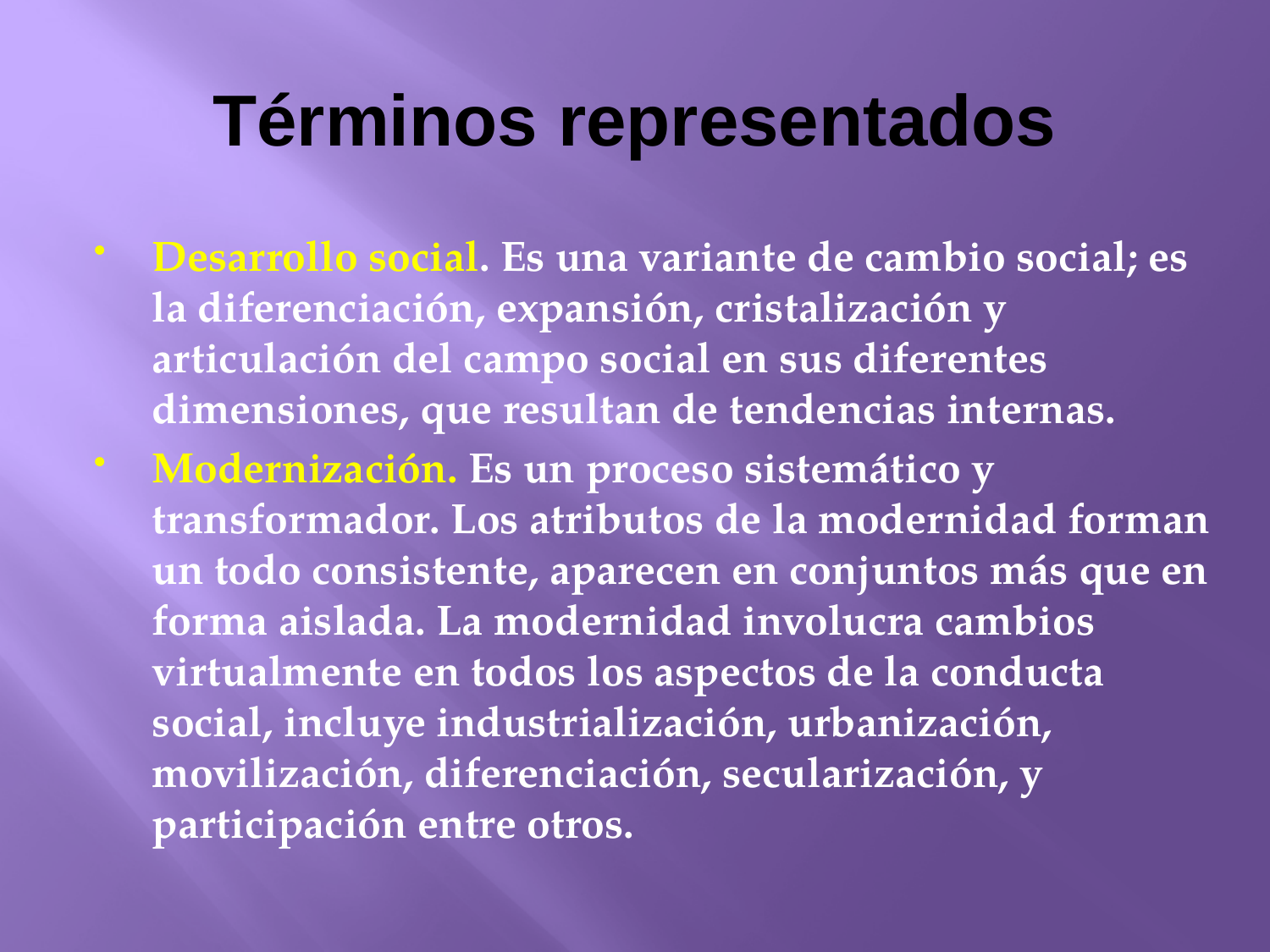

# Términos representados
Desarrollo social. Es una variante de cambio social; es la diferenciación, expansión, cristalización y articulación del campo social en sus diferentes dimensiones, que resultan de tendencias internas.
Modernización. Es un proceso sistemático y transformador. Los atributos de la modernidad forman un todo consistente, aparecen en conjuntos más que en forma aislada. La modernidad involucra cambios virtualmente en todos los aspectos de la conducta social, incluye industrialización, urbanización, movilización, diferenciación, secularización, y participación entre otros.